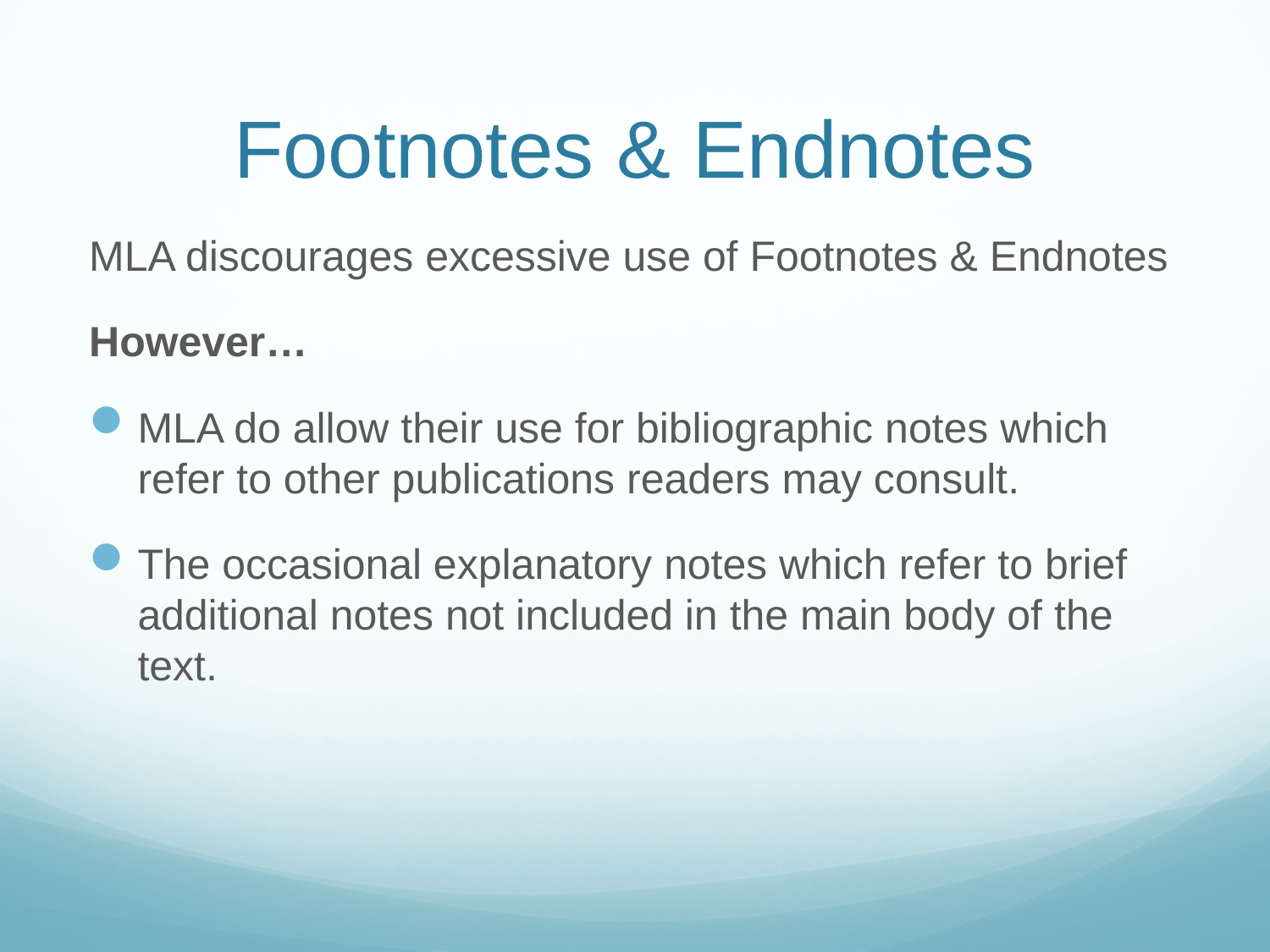

# Footnotes & Endnotes
MLA discourages excessive use of Footnotes & Endnotes
However…
MLA do allow their use for bibliographic notes which refer to other publications readers may consult.
The occasional explanatory notes which refer to brief additional notes not included in the main body of the text.